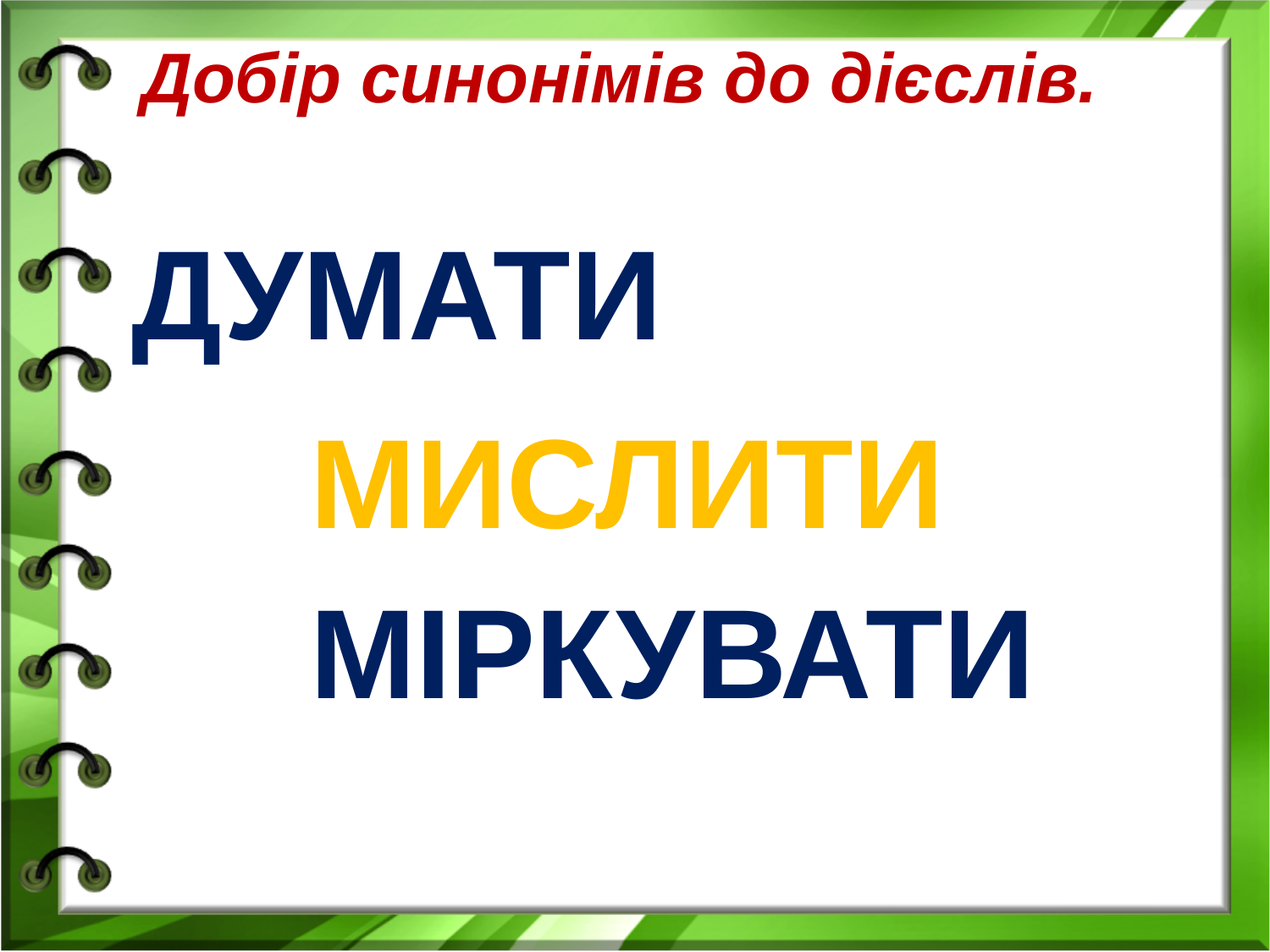

Добір синонімів до дієслів.
думати
мислити
міркувати